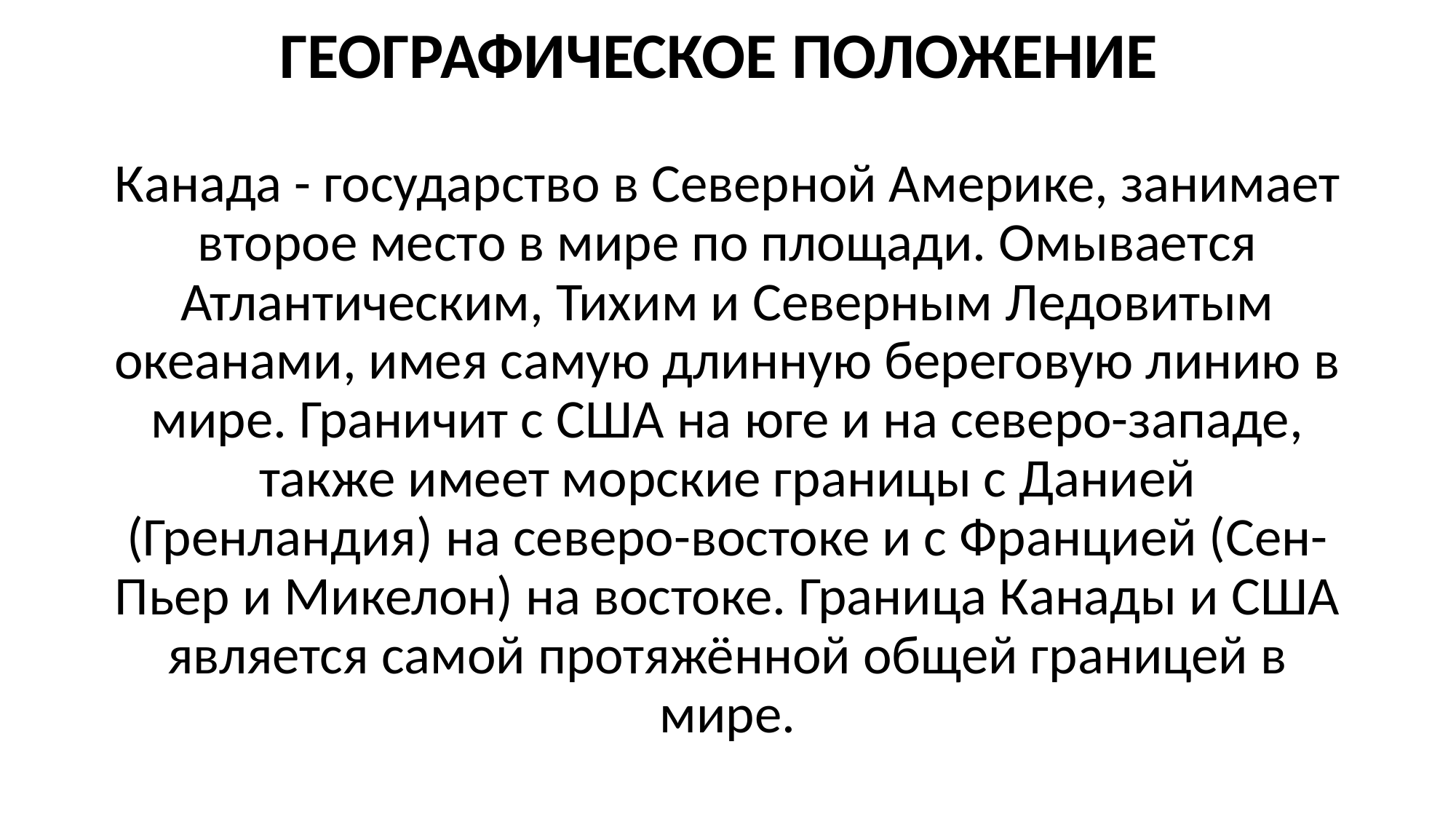

# ГЕОГРАФИЧЕСКОЕ ПОЛОЖЕНИЕ
Канада - государство в Северной Америке, занимает второе место в мире по площади. Омывается Атлантическим, Тихим и Северным Ледовитым океанами, имея самую длинную береговую линию в мире. Граничит с США на юге и на северо-западе, также имеет морские границы с Данией (Гренландия) на северо-востоке и с Францией (Сен-Пьер и Микелон) на востоке. Граница Канады и США является самой протяжённой общей границей в мире.